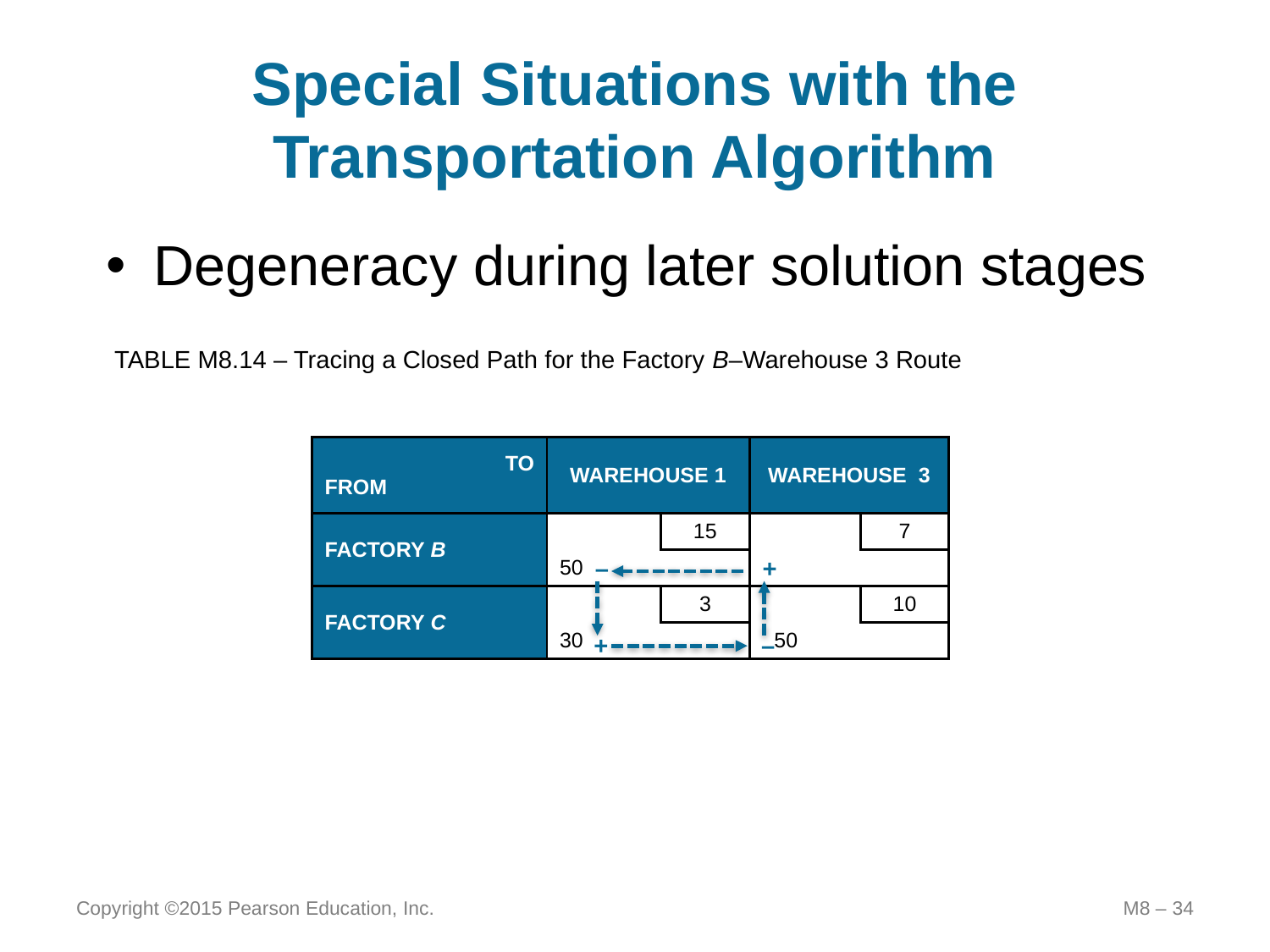

# Special Situations with the Transportation Algorithm
Degeneracy during later solution stages
TABLE M8.14 – Tracing a Closed Path for the Factory B–Warehouse 3 Route
| TO FROM | WAREHOUSE 1 |  | WAREHOUSE 3 |  |
| --- | --- | --- | --- | --- |
| FACTORY B |  | 15 |  | 7 |
|  | 50 |  |  |  |
| FACTORY C |  | 3 |  | 10 |
|  | 30 |  | 50 |  |
–                      +
+                      –
Copyright ©2015 Pearson Education, Inc.
M8 – 34